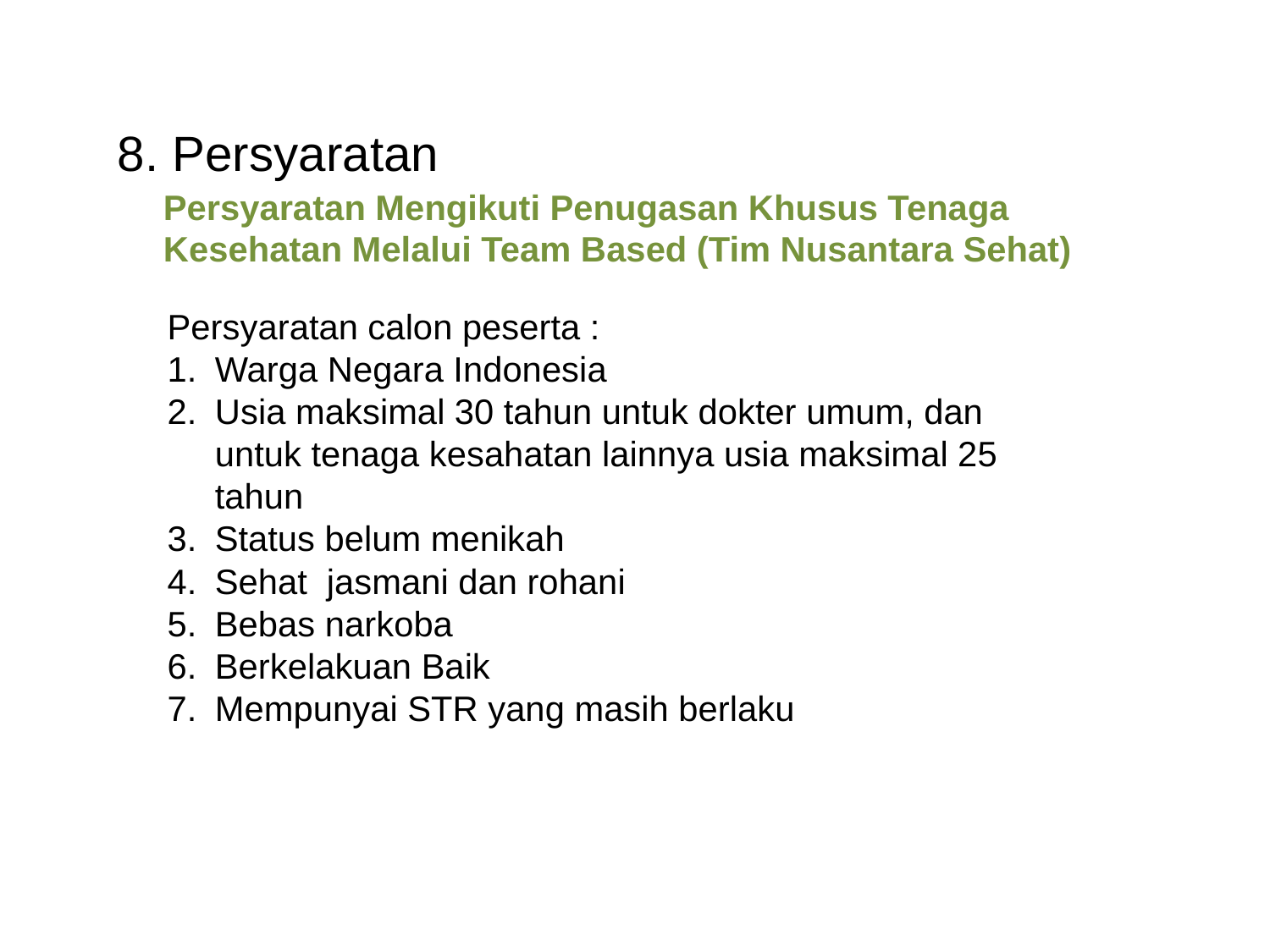

8. Persyaratan
Persyaratan Mengikuti Penugasan Khusus Tenaga Kesehatan Melalui Team Based (Tim Nusantara Sehat)
Persyaratan calon peserta :
Warga Negara Indonesia
Usia maksimal 30 tahun untuk dokter umum, dan untuk tenaga kesahatan lainnya usia maksimal 25 tahun
Status belum menikah
Sehat  jasmani dan rohani
Bebas narkoba
Berkelakuan Baik
Mempunyai STR yang masih berlaku